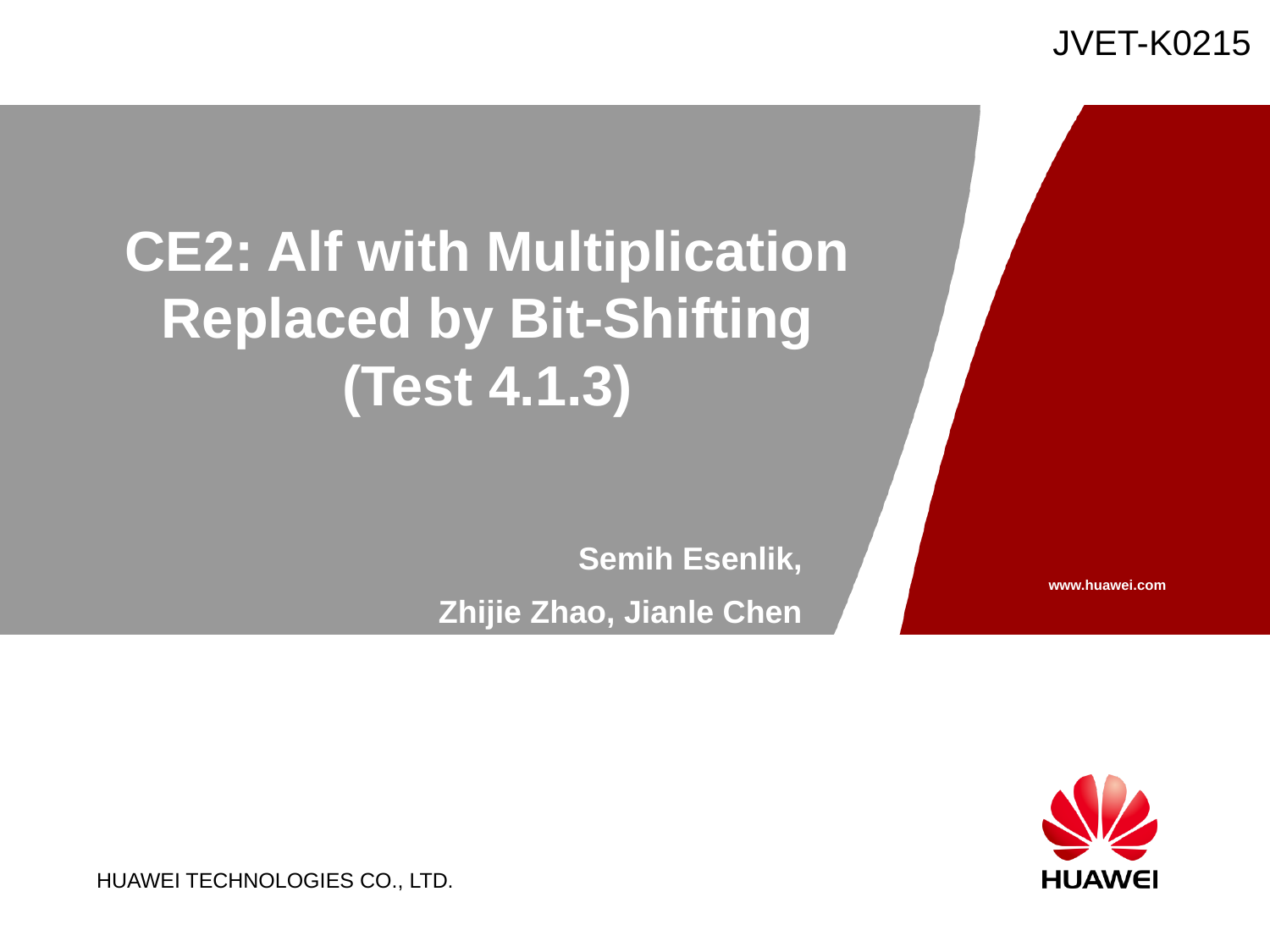

# CE2: Alf with Multiplication Replaced by Bit-Shifting (Test 4.1.3)
Semih Esenlik,
Zhijie Zhao, Jianle Chen